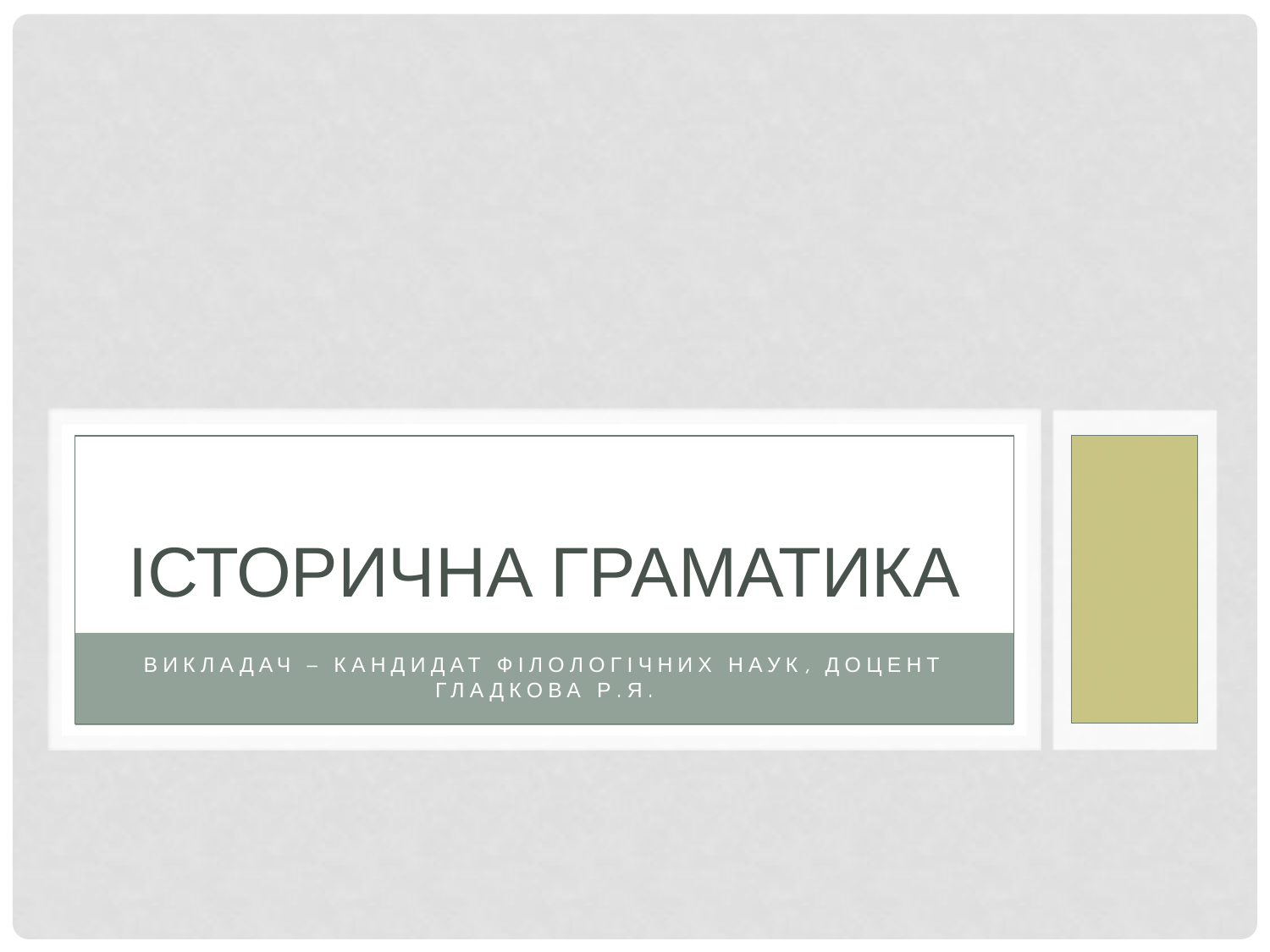

# ІСТОРИЧНА ГРАМАТИКА
Викладач – кандидат філологічних наук, доцент Гладкова Р.Я.